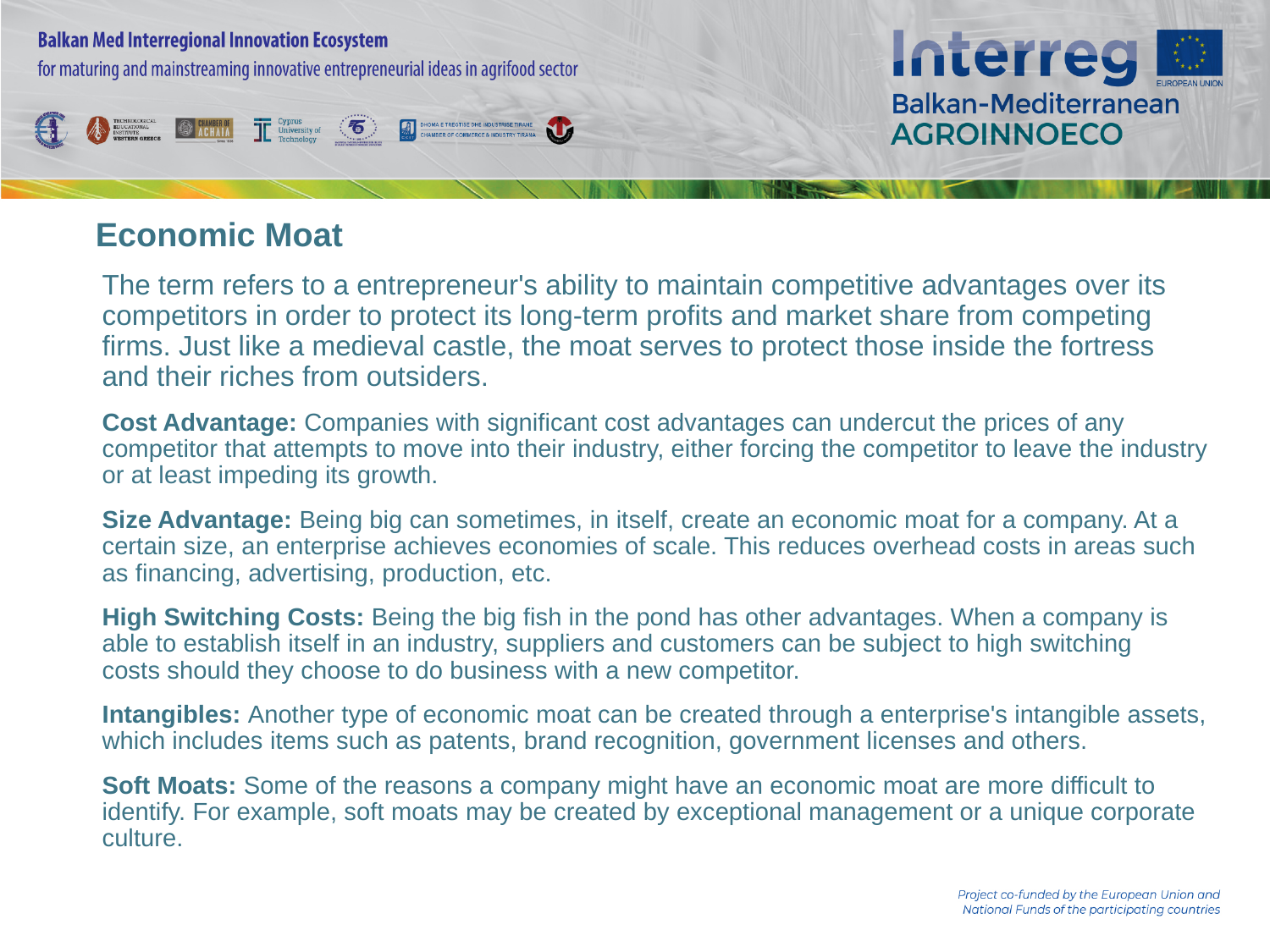

# Economic Moat
The term refers to a entrepreneur's ability to maintain competitive advantages over its competitors in order to protect its long-term profits and market share from competing firms. Just like a medieval castle, the moat serves to protect those inside the fortress and their riches from outsiders.
Cost Advantage: Companies with significant cost advantages can undercut the prices of any competitor that attempts to move into their industry, either forcing the competitor to leave the industry or at least impeding its growth.
Size Advantage: Being big can sometimes, in itself, create an economic moat for a company. At a certain size, an enterprise achieves economies of scale. This reduces overhead costs in areas such as financing, advertising, production, etc.
High Switching Costs: Being the big fish in the pond has other advantages. When a company is able to establish itself in an industry, suppliers and customers can be subject to high switching costs should they choose to do business with a new competitor.
Intangibles: Another type of economic moat can be created through a enterprise's intangible assets, which includes items such as patents, brand recognition, government licenses and others.
Soft Moats: Some of the reasons a company might have an economic moat are more difficult to identify. For example, soft moats may be created by exceptional management or a unique corporate culture.